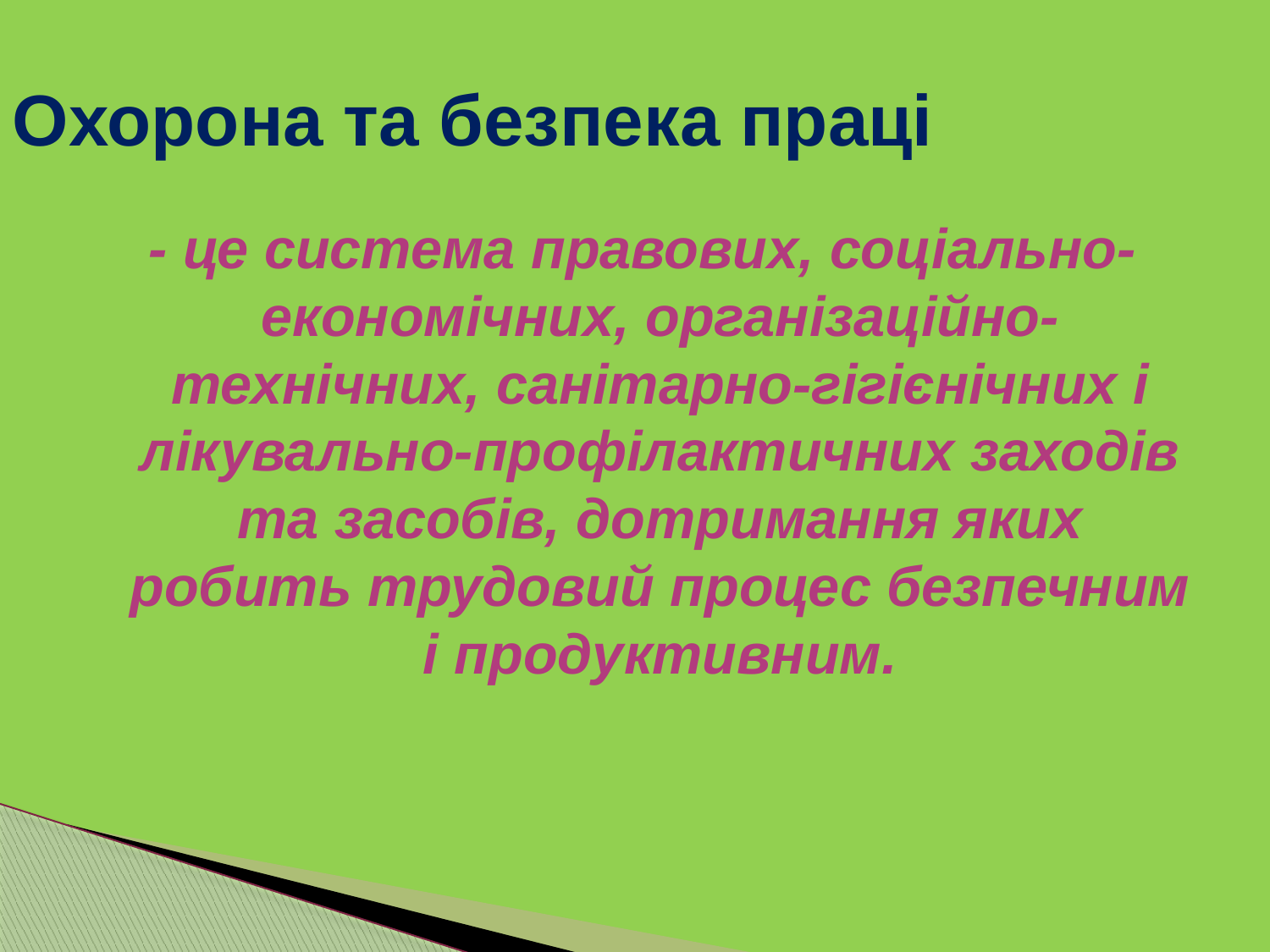

# Охорона та безпека праці
- це система правових, соціально-економічних, організаційно-технічних, санітарно-гігієнічних і лікувально-профілактичних заходів та засобів, дотримання яких робить трудовий процес безпечним і продуктивним.